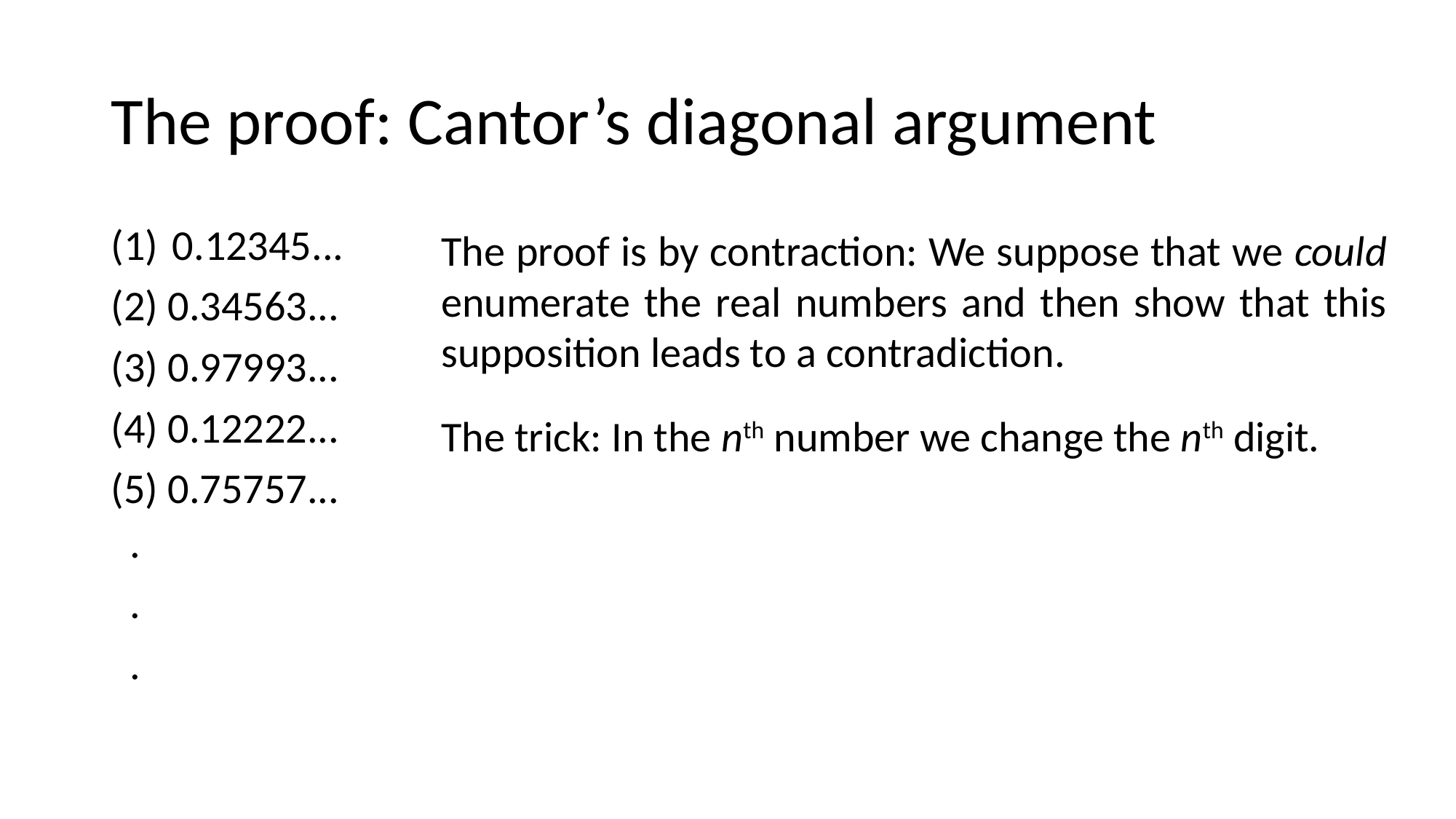

# The proof: Cantor’s diagonal argument
0.12345...
(2) 0.34563...
(3) 0.97993...
(4) 0.12222...
(5) 0.75757...
The proof is by contraction: We suppose that we could enumerate the real numbers and then show that this supposition leads to a contradiction.

The trick: In the nth number we change the nth digit.
  .
  .
  .